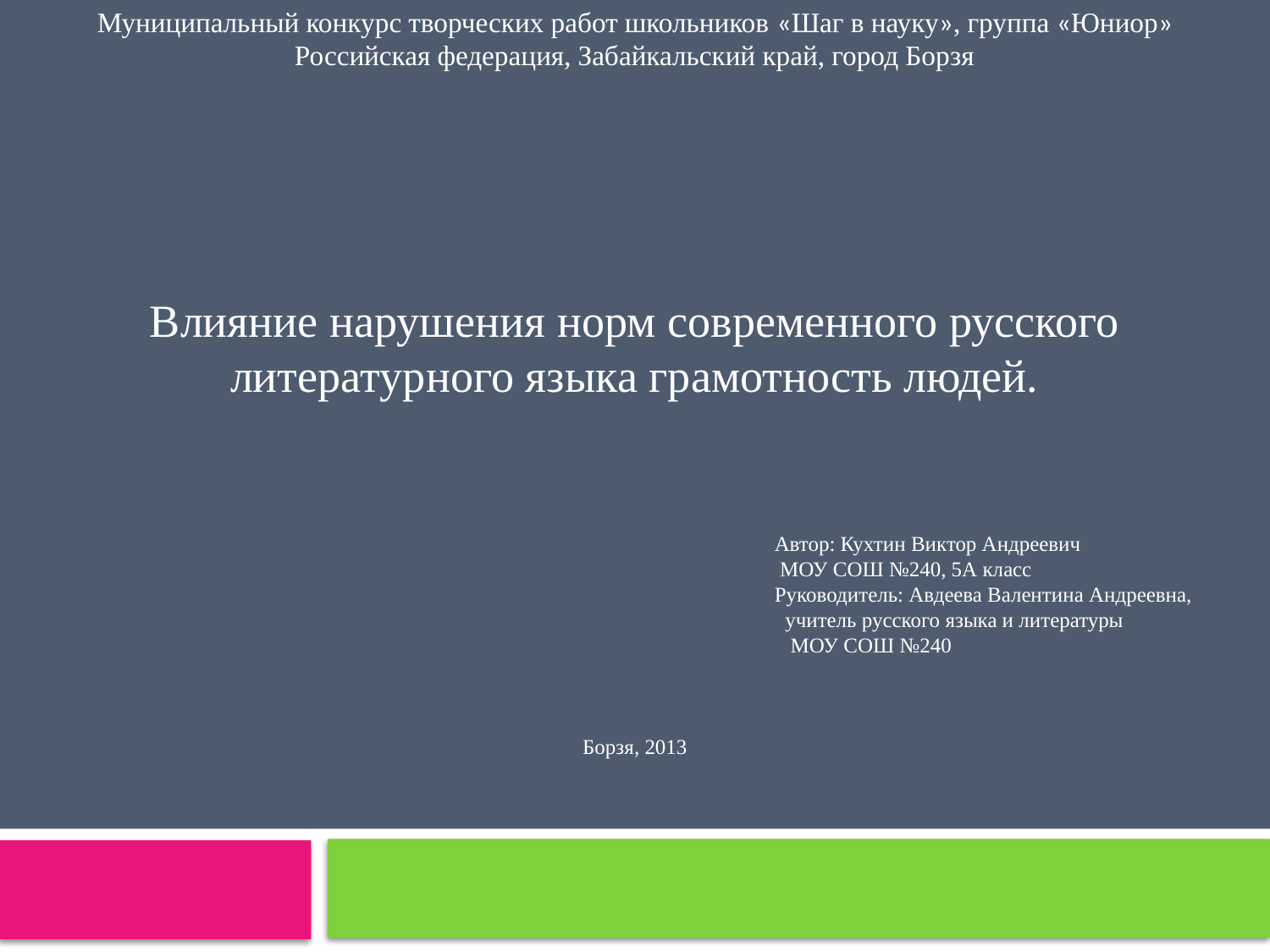

Муниципальный конкурс творческих работ школьников «Шаг в науку», группа «Юниор»
Российская федерация, Забайкальский край, город Борзя

Влияние нарушения норм современного русского литературного языка грамотность людей.

     						Автор: Кухтин Виктор Андреевич
 	    					 МОУ СОШ №240, 5А класс
     						Руководитель: Авдеева Валентина Андреевна,
   						  учитель русского языка и литературы
  						   МОУ СОШ №240

Борзя, 2013
#